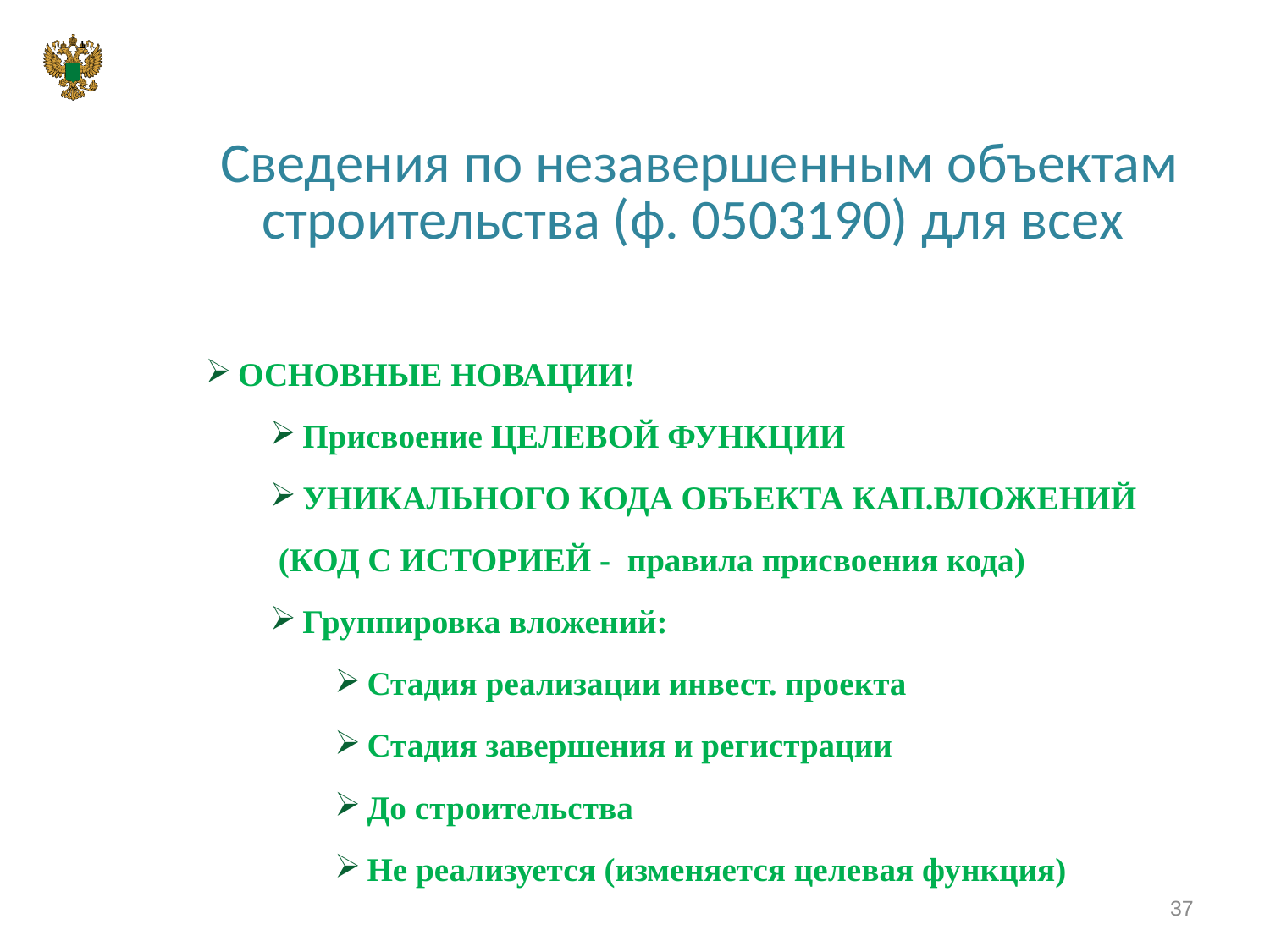

# Сведения по незавершенным объектам строительства (ф. 0503190) для всех
ОСНОВНЫЕ НОВАЦИИ!
Присвоение ЦЕЛЕВОЙ ФУНКЦИИ
УНИКАЛЬНОГО КОДА ОБЪЕКТА КАП.ВЛОЖЕНИЙ
 (КОД С ИСТОРИЕЙ -  правила присвоения кода)
Группировка вложений:
Стадия реализации инвест. проекта
Стадия завершения и регистрации
До строительства
Не реализуется (изменяется целевая функция)
37